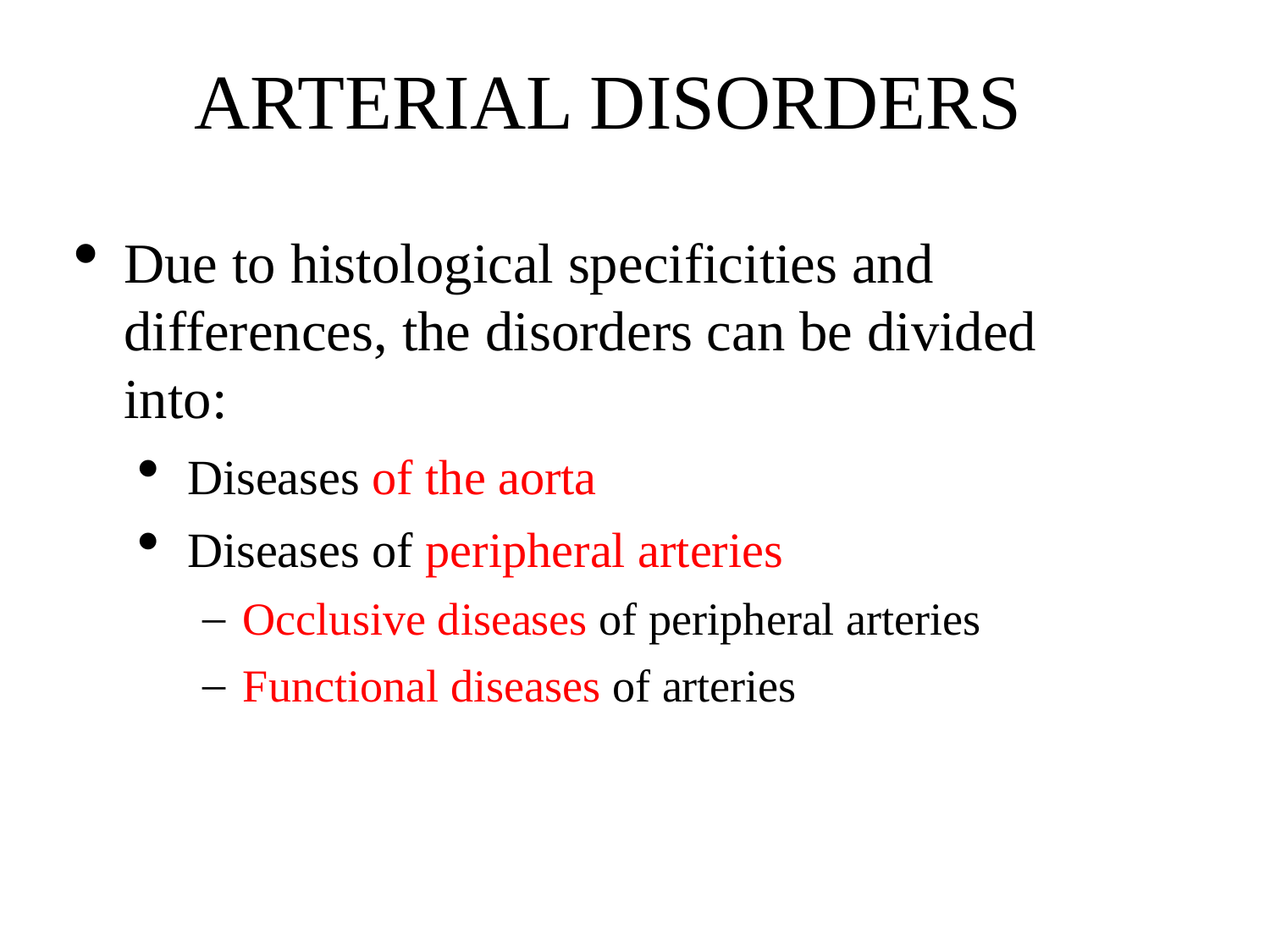

ARTERIAL DISORDERS
Due to histological specificities and differences, the disorders can be divided into:
Diseases of the aorta
Diseases of peripheral arteries
Occlusive diseases of peripheral arteries
Functional diseases of arteries